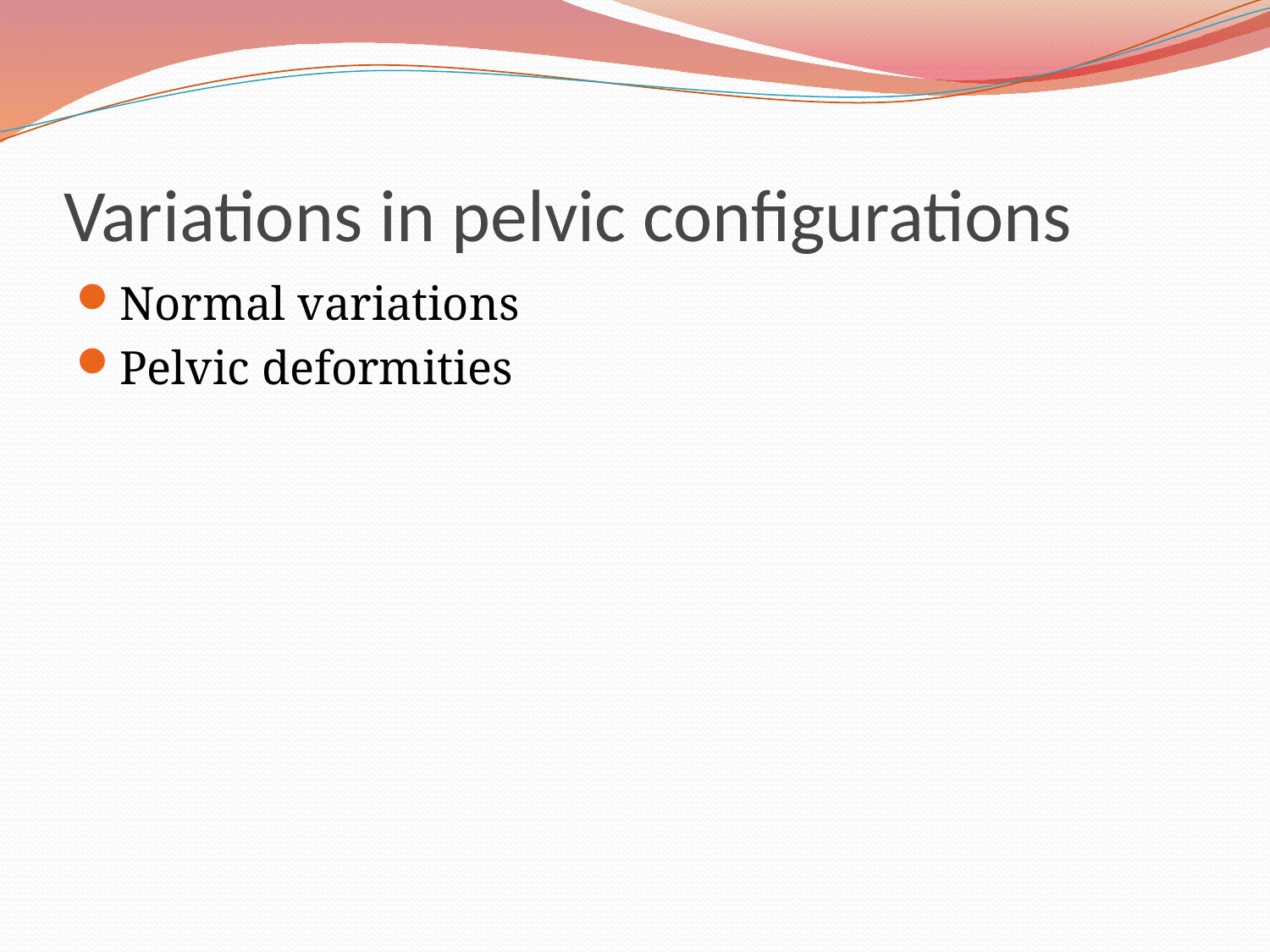

# Variations in pelvic configurations
Normal variations
Pelvic deformities